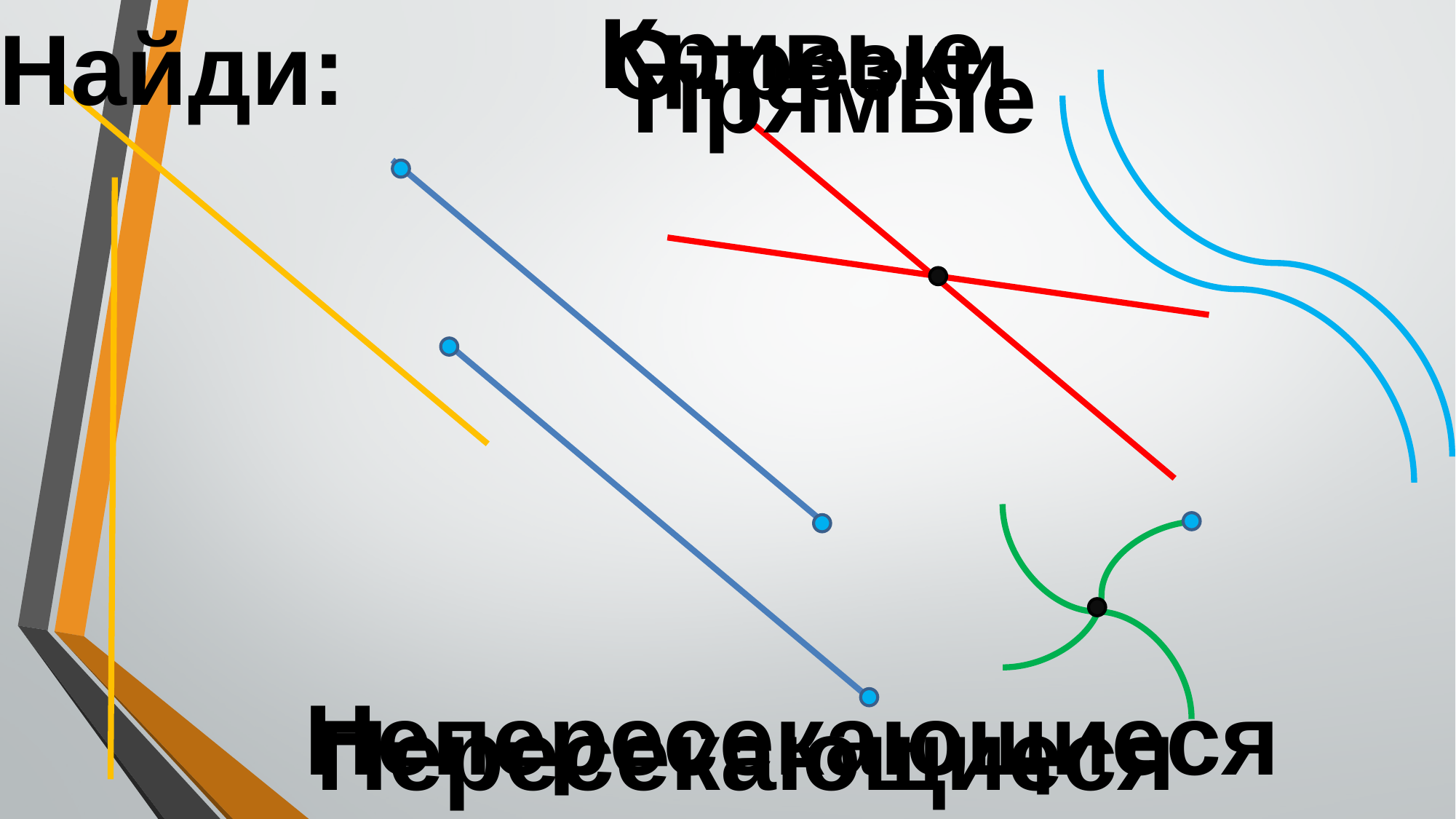

Кривые
Отрезки
Найди:
Прямые

Непересекающиеся линии
Пересекающиеся линии